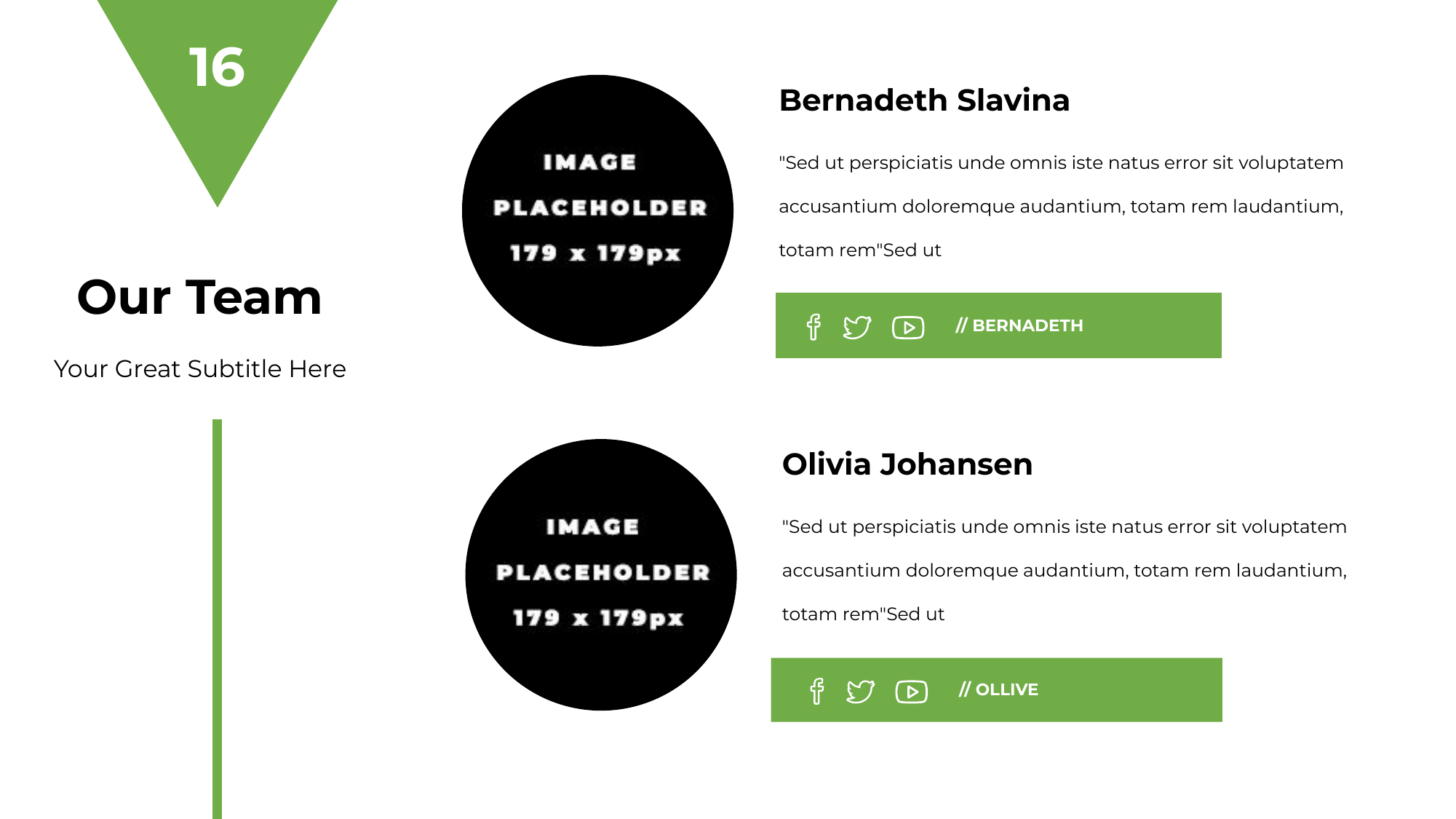

16

Bernadeth Slavina
"Sed ut perspiciatis unde omnis iste natus error sit voluptatem accusantium doloremque audantium, totam rem laudantium, totam rem"Sed ut
Our Team

// BERNADETH

Your Great Subtitle Here

Olivia Johansen
"Sed ut perspiciatis unde omnis iste natus error sit voluptatem accusantium doloremque audantium, totam rem laudantium, totam rem"Sed ut
ERIC CHANDRA

// OLLIVE

EXECUTIVE DIRECTOR